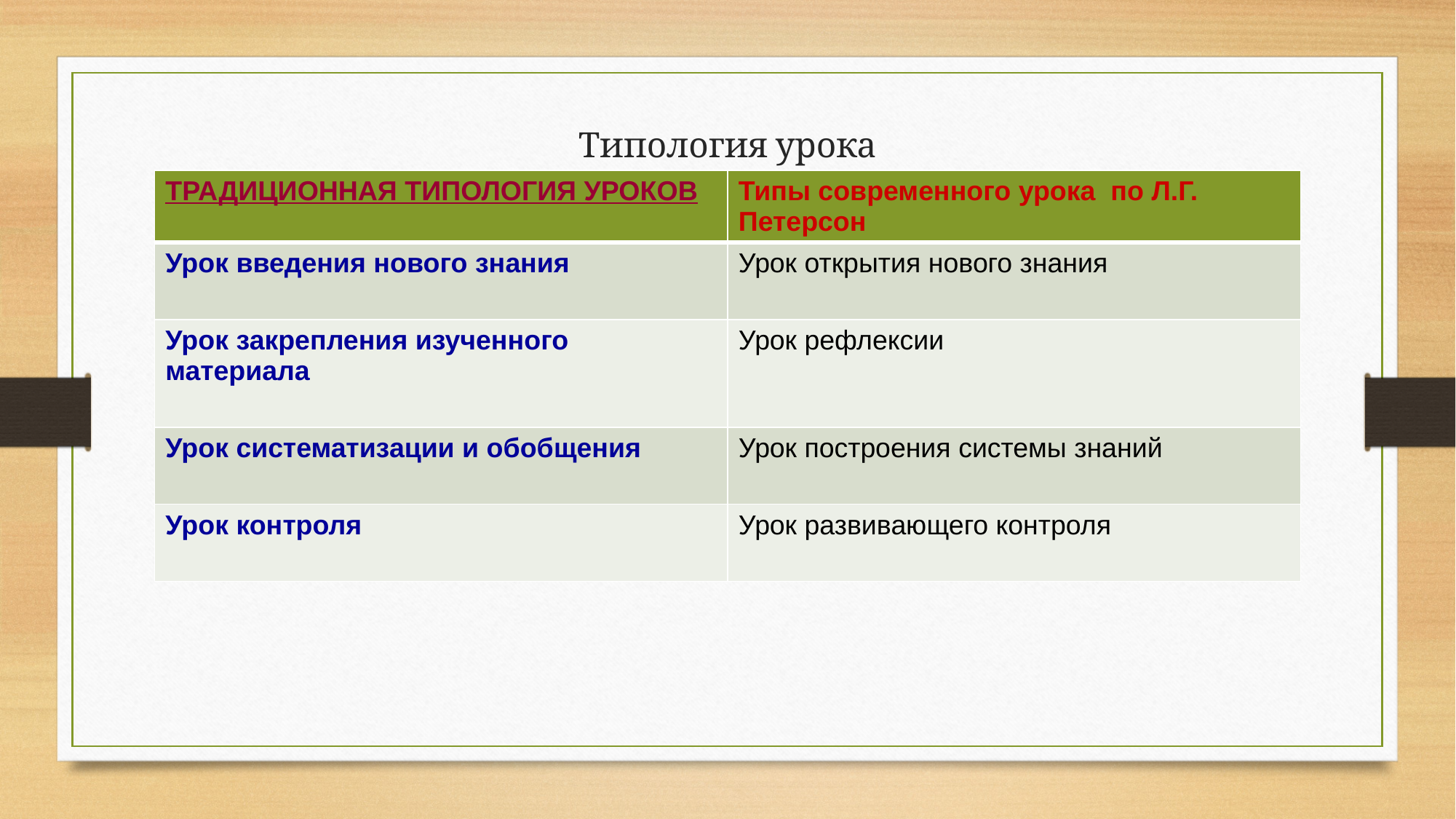

# Типология урока
| ТРАДИЦИОННАЯ ТИПОЛОГИЯ УРОКОВ | Типы современного урока по Л.Г. Петерсон |
| --- | --- |
| Урок введения нового знания | Урок открытия нового знания |
| Урок закрепления изученного материала | Урок рефлексии |
| Урок систематизации и обобщения | Урок построения системы знаний |
| Урок контроля | Урок развивающего контроля |